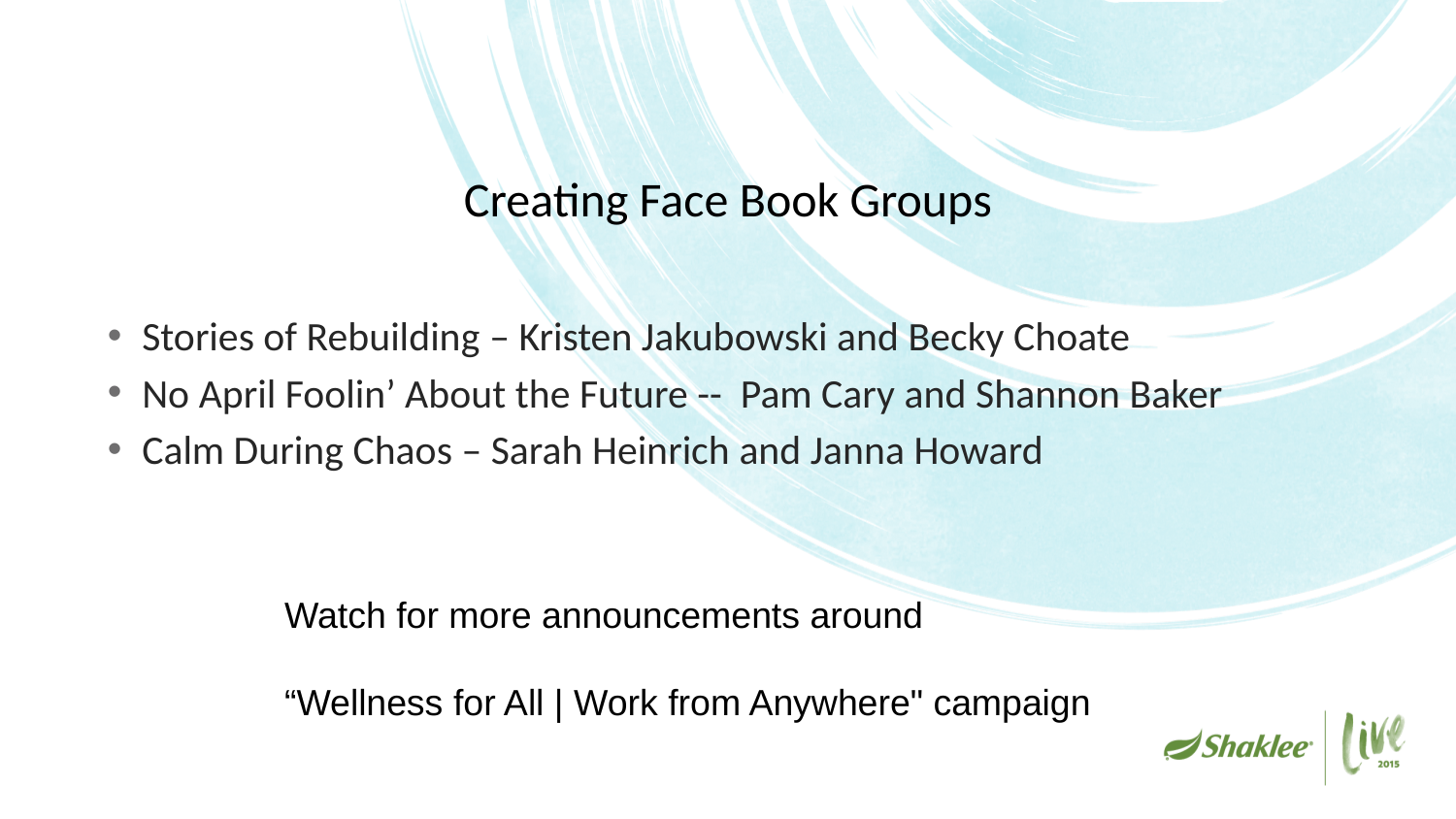

# Creating Face Book Groups
Stories of Rebuilding – Kristen Jakubowski and Becky Choate
No April Foolin’ About the Future --  Pam Cary and Shannon Baker
Calm During Chaos – Sarah Heinrich and Janna Howard

Watch for more announcements around

“Wellness for All | Work from Anywhere" campaign